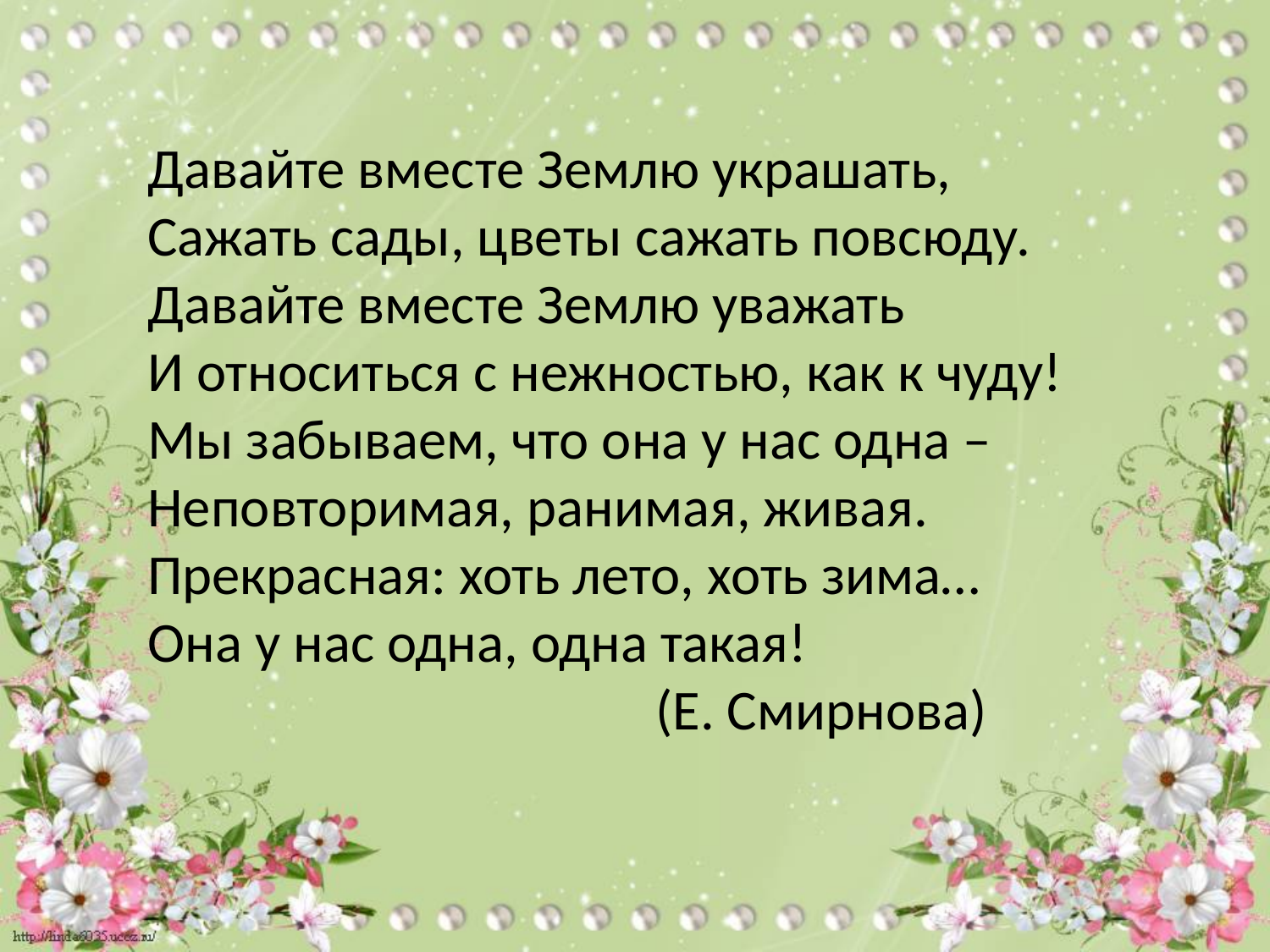

# Давайте вместе Землю украшать, Сажать сады, цветы сажать повсюду. Давайте вместе Землю уважать И относиться с нежностью, как к чуду! Мы забываем, что она у нас одна – Неповторимая, ранимая, живая. Прекрасная: хоть лето, хоть зима… Она у нас одна, одна такая! (Е. Смирнова)